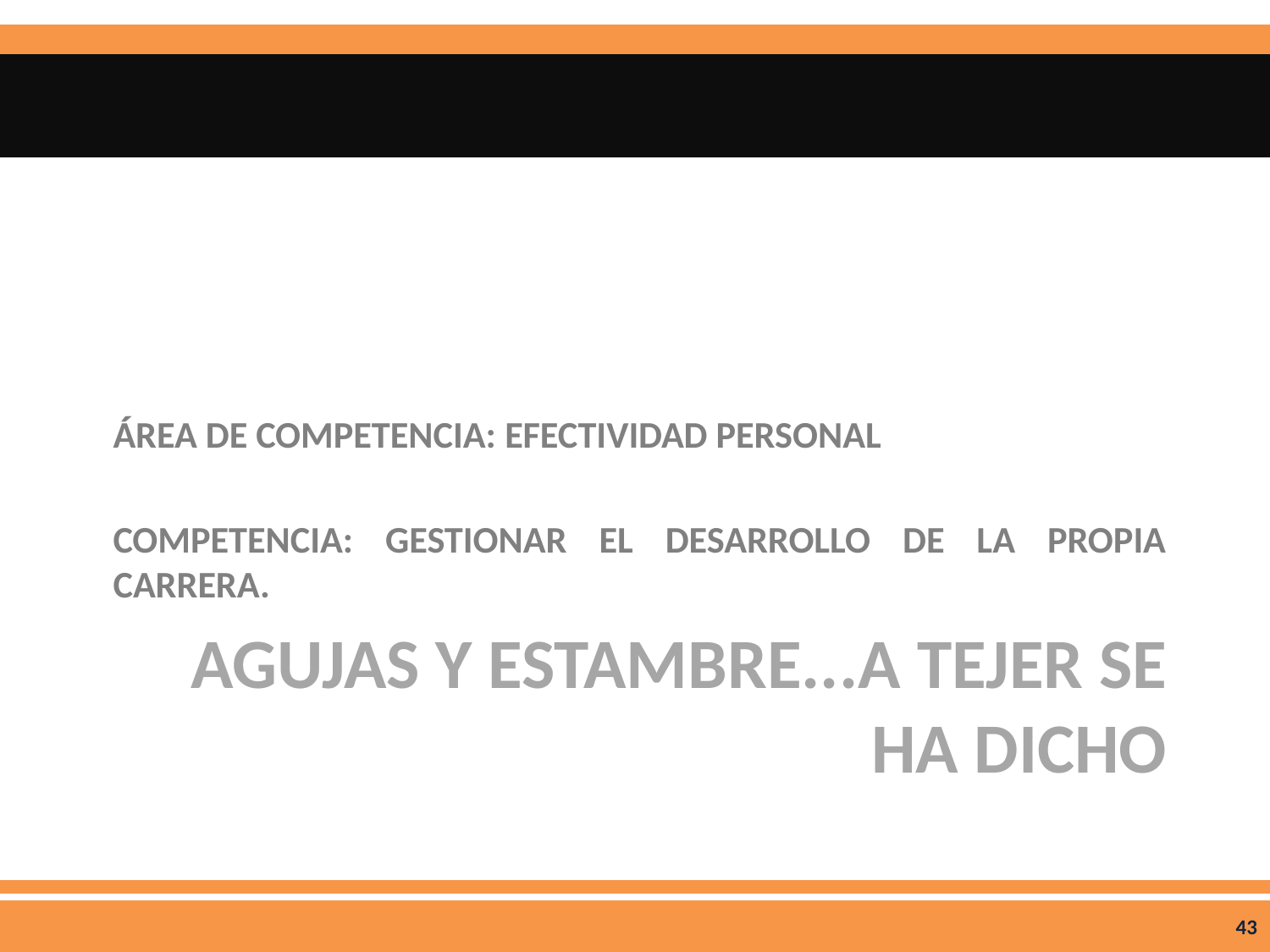

ÁREA DE COMPETENCIA: EFECTIVIDAD PERSONAL

COMPETENCIA: GESTIONAR EL DESARROLLO DE LA PROPIA CARRERA.
# Agujas y estambre...a tejer se ha dicho
43